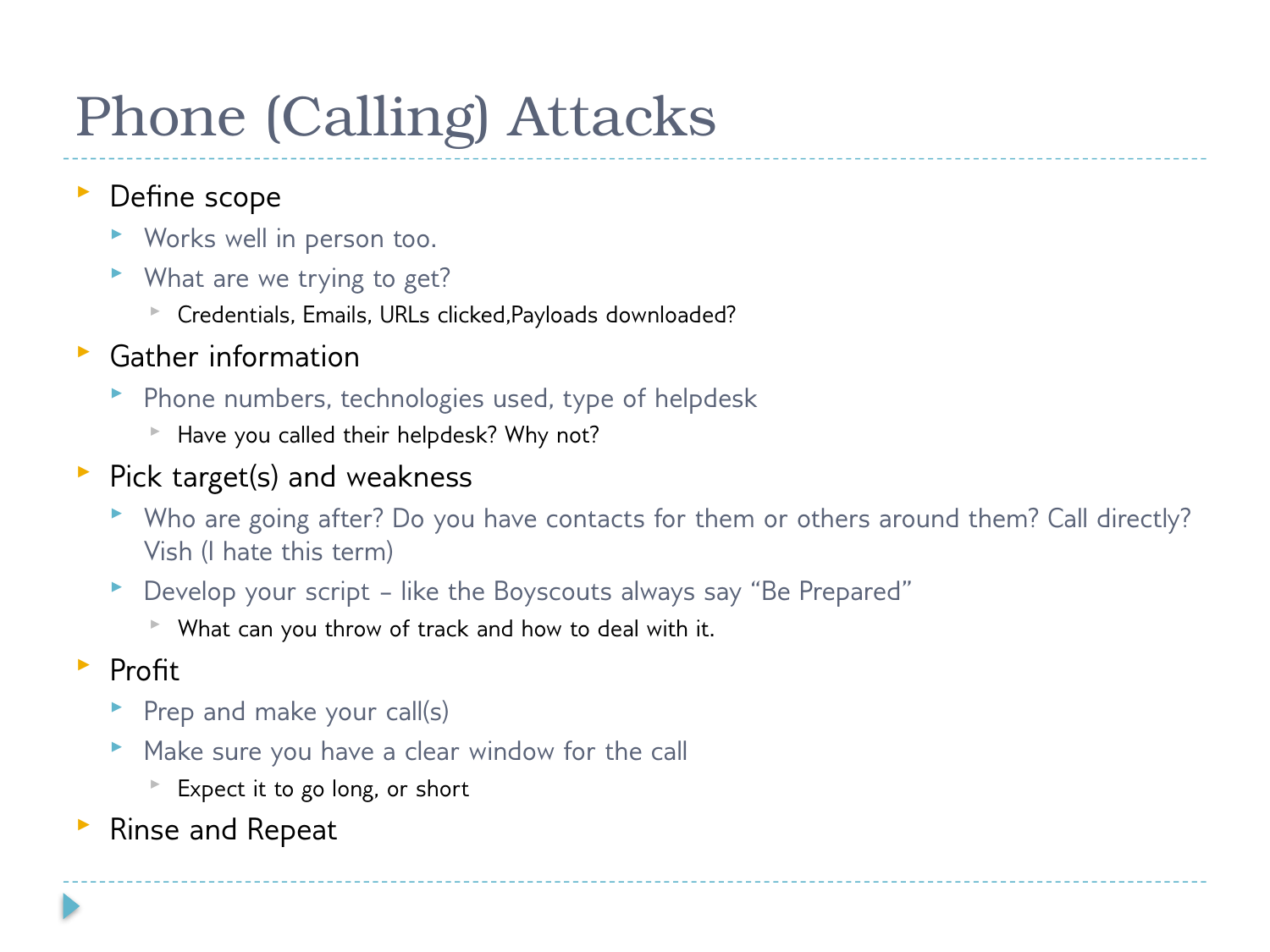

# Phone (Calling) Attacks
Define scope
Works well in person too.
What are we trying to get?
Credentials, Emails, URLs clicked,Payloads downloaded?
Gather information
Phone numbers, technologies used, type of helpdesk
Have you called their helpdesk? Why not?
Pick target(s) and weakness
Who are going after? Do you have contacts for them or others around them? Call directly? Vish (I hate this term)
Develop your script – like the Boyscouts always say “Be Prepared”
What can you throw of track and how to deal with it.
Profit
Prep and make your call(s)
Make sure you have a clear window for the call
Expect it to go long, or short
Rinse and Repeat